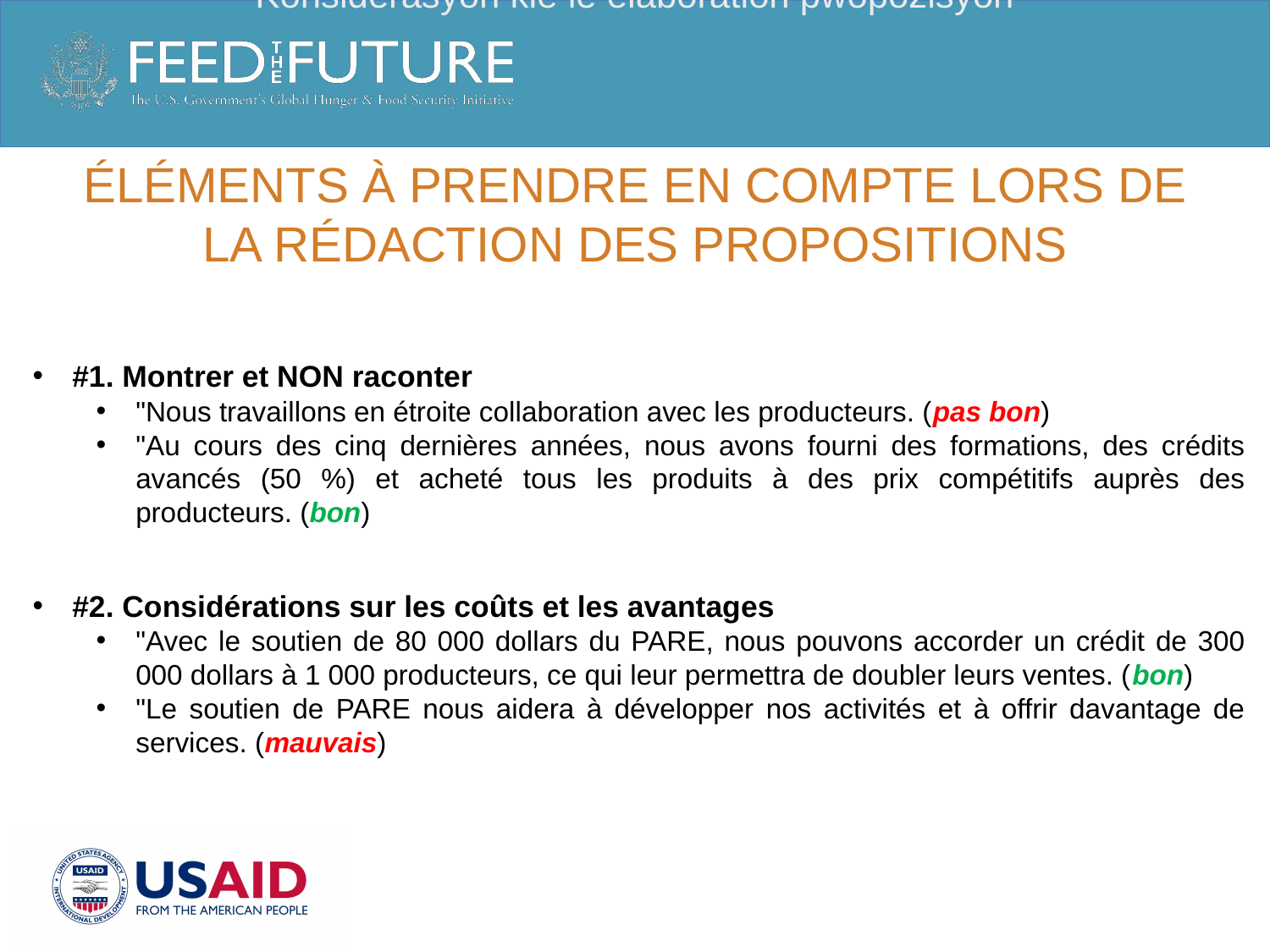

Konsiderasyon kle lè élaboration pwopozisyon

# Éléments à prendre en compte lors de la rédaction des propositions

#1. Montrer et NON raconter
"Nous travaillons en étroite collaboration avec les producteurs. (pas bon)
"Au cours des cinq dernières années, nous avons fourni des formations, des crédits avancés (50 %) et acheté tous les produits à des prix compétitifs auprès des producteurs. (bon)

#2. Considérations sur les coûts et les avantages
"Avec le soutien de 80 000 dollars du PARE, nous pouvons accorder un crédit de 300 000 dollars à 1 000 producteurs, ce qui leur permettra de doubler leurs ventes. (bon)
"Le soutien de PARE nous aidera à développer nos activités et à offrir davantage de services. (mauvais)